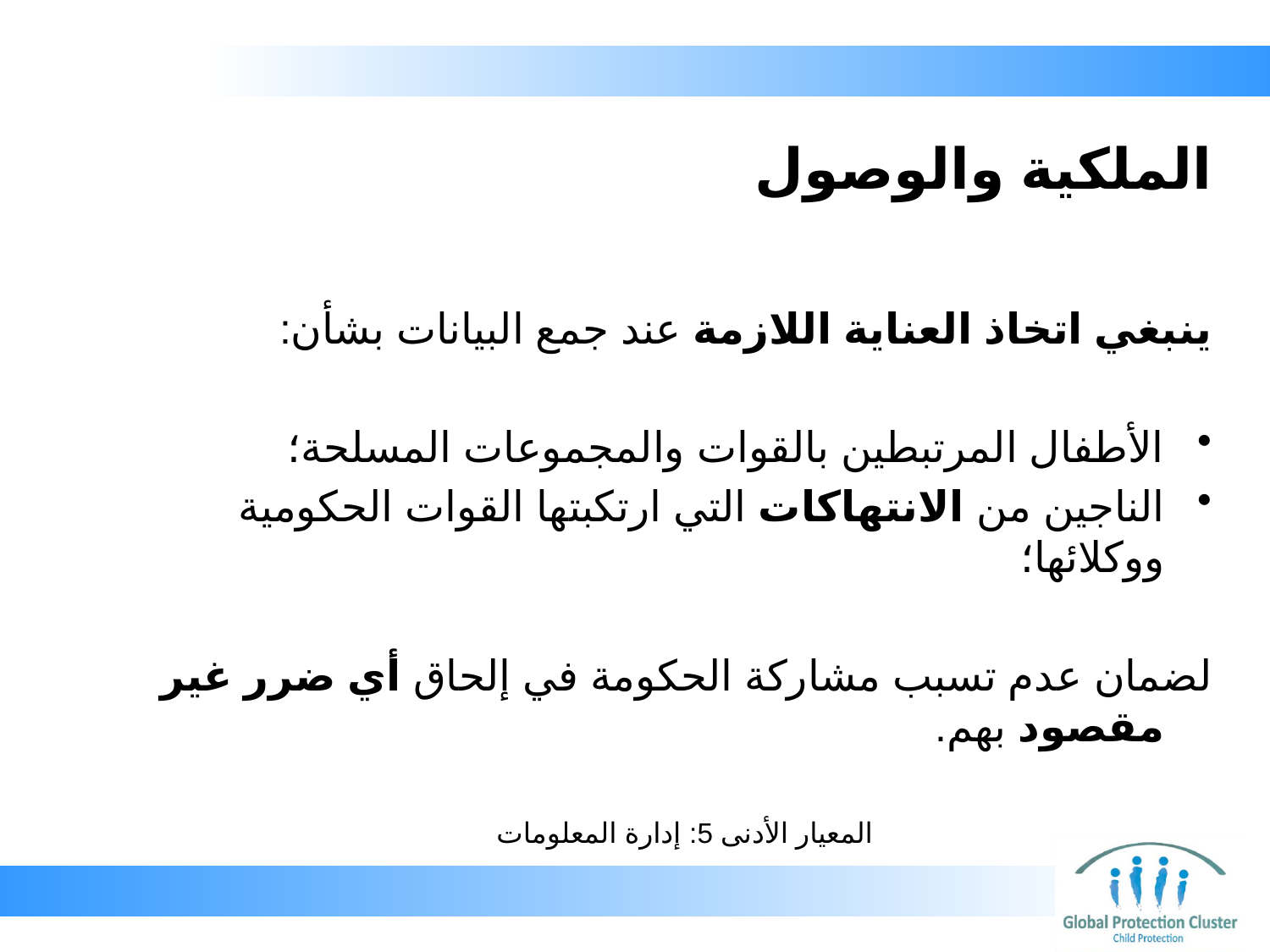

# الملكية والوصول

ينبغي اتخاذ العناية اللازمة عند جمع البيانات بشأن:

الأطفال المرتبطين بالقوات والمجموعات المسلحة؛
الناجين من الانتهاكات التي ارتكبتها القوات الحكومية ووكلائها؛

لضمان عدم تسبب مشاركة الحكومة في إلحاق أي ضرر غير مقصود بهم.

المعيار الأدنى 5: إدارة المعلومات